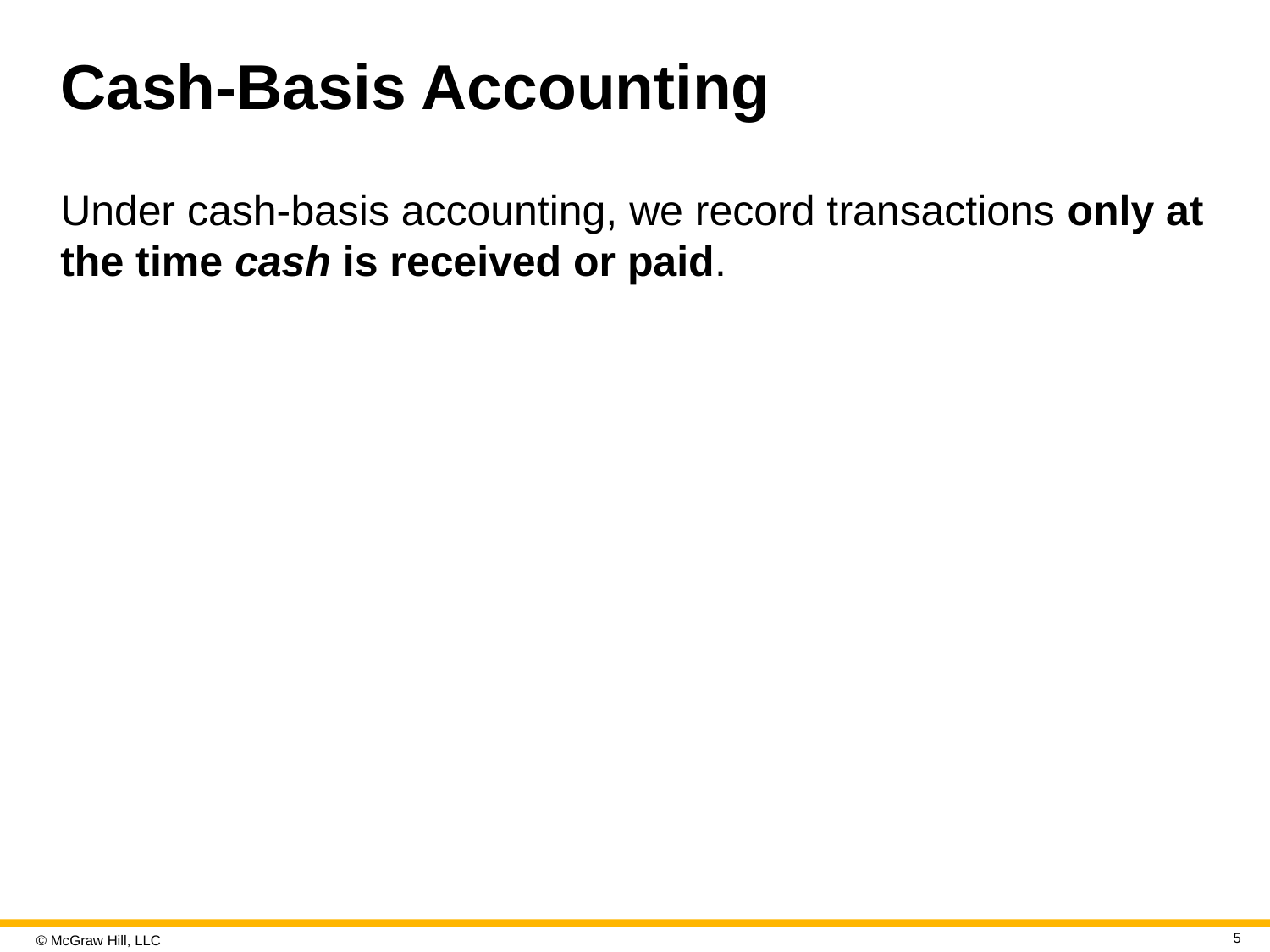

# Cash-Basis Accounting
Under cash-basis accounting, we record transactions only at the time cash is received or paid.
5